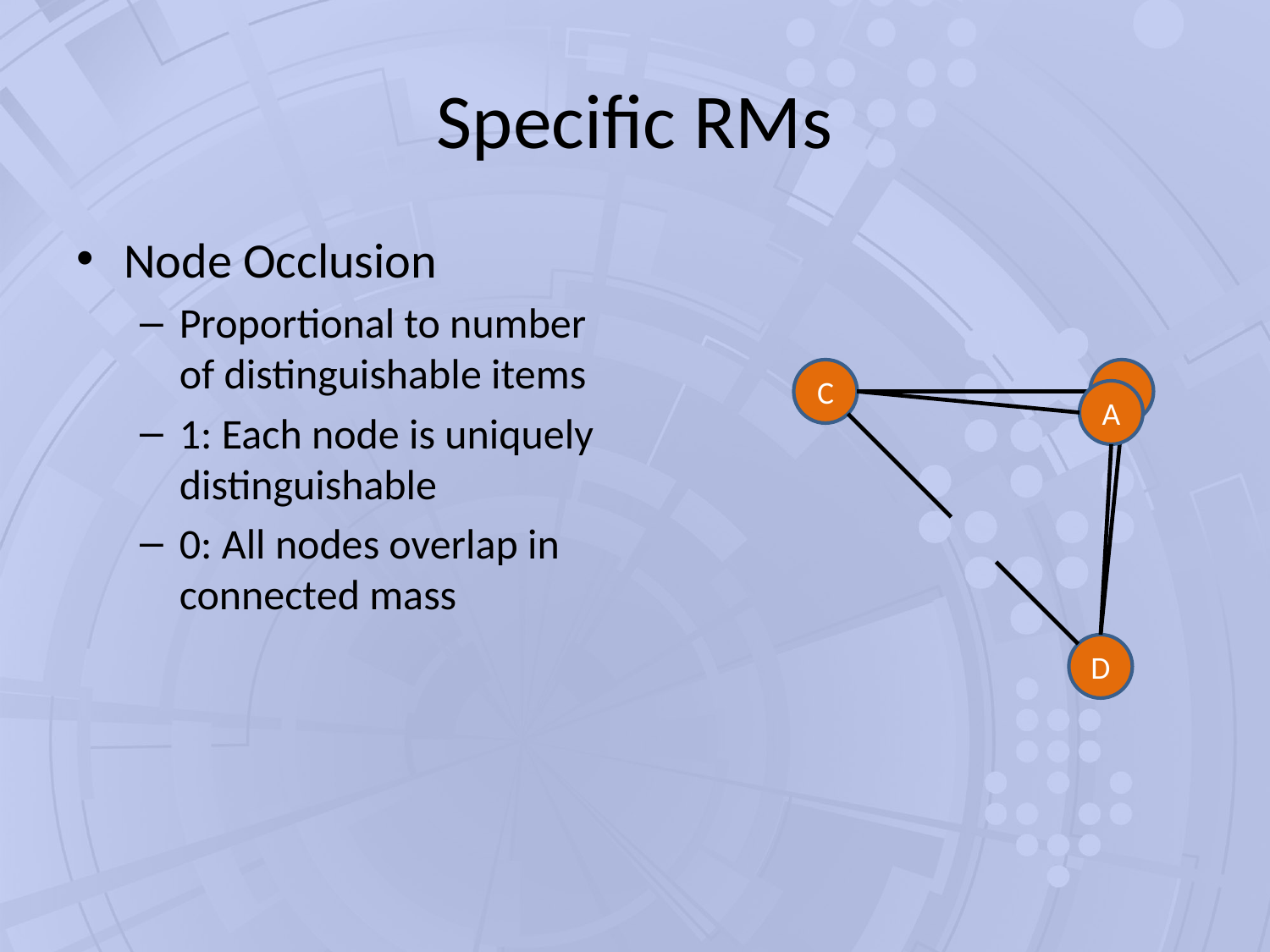

# Specific RMs
Node Occlusion
Proportional to number of distinguishable items
1: Each node is uniquely distinguishable
0: All nodes overlap in connected mass
C
B
A
D